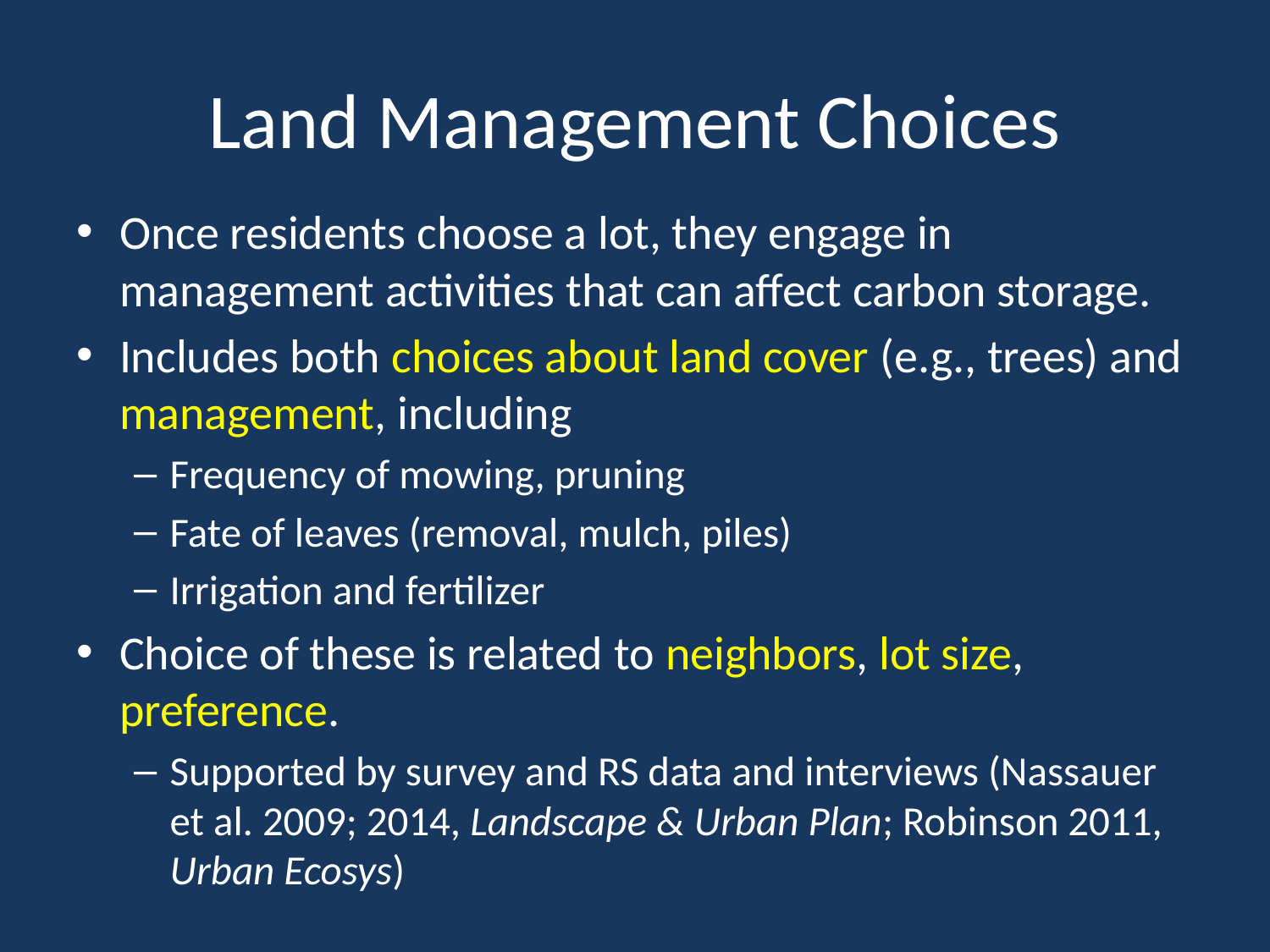

# Land Management Choices
Once residents choose a lot, they engage in management activities that can affect carbon storage.
Includes both choices about land cover (e.g., trees) and management, including
Frequency of mowing, pruning
Fate of leaves (removal, mulch, piles)
Irrigation and fertilizer
Choice of these is related to neighbors, lot size, preference.
Supported by survey and RS data and interviews (Nassauer et al. 2009; 2014, Landscape & Urban Plan; Robinson 2011, Urban Ecosys)